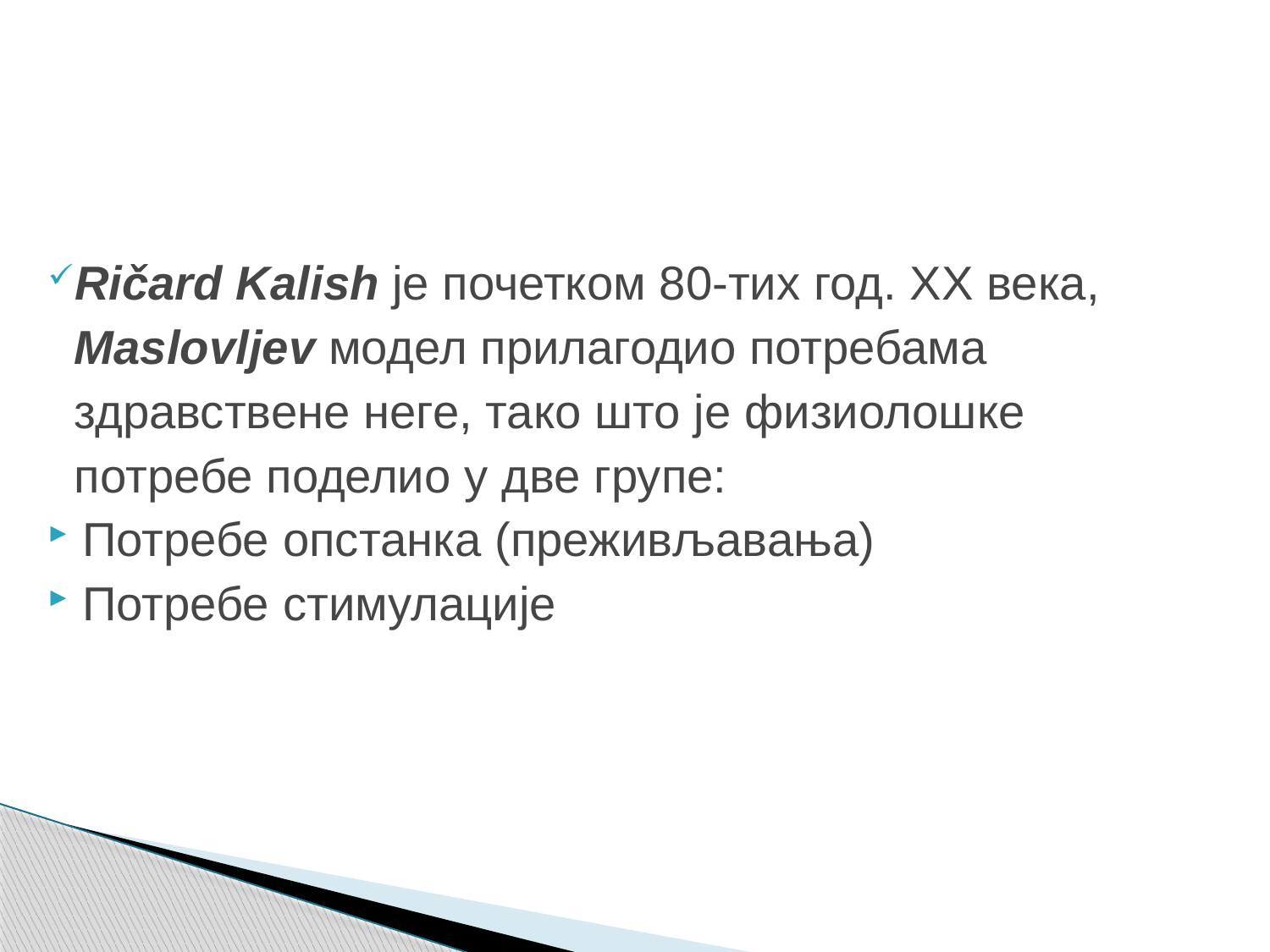

Ričard Kalish је почетком 80-тих год. XX века,
  Maslovljev модел прилагодио потребама
  здравствене неге, тако што је физиолошке
  потребе поделио у две групе:
 Потребе опстанка (преживљавања)
 Потребе стимулације